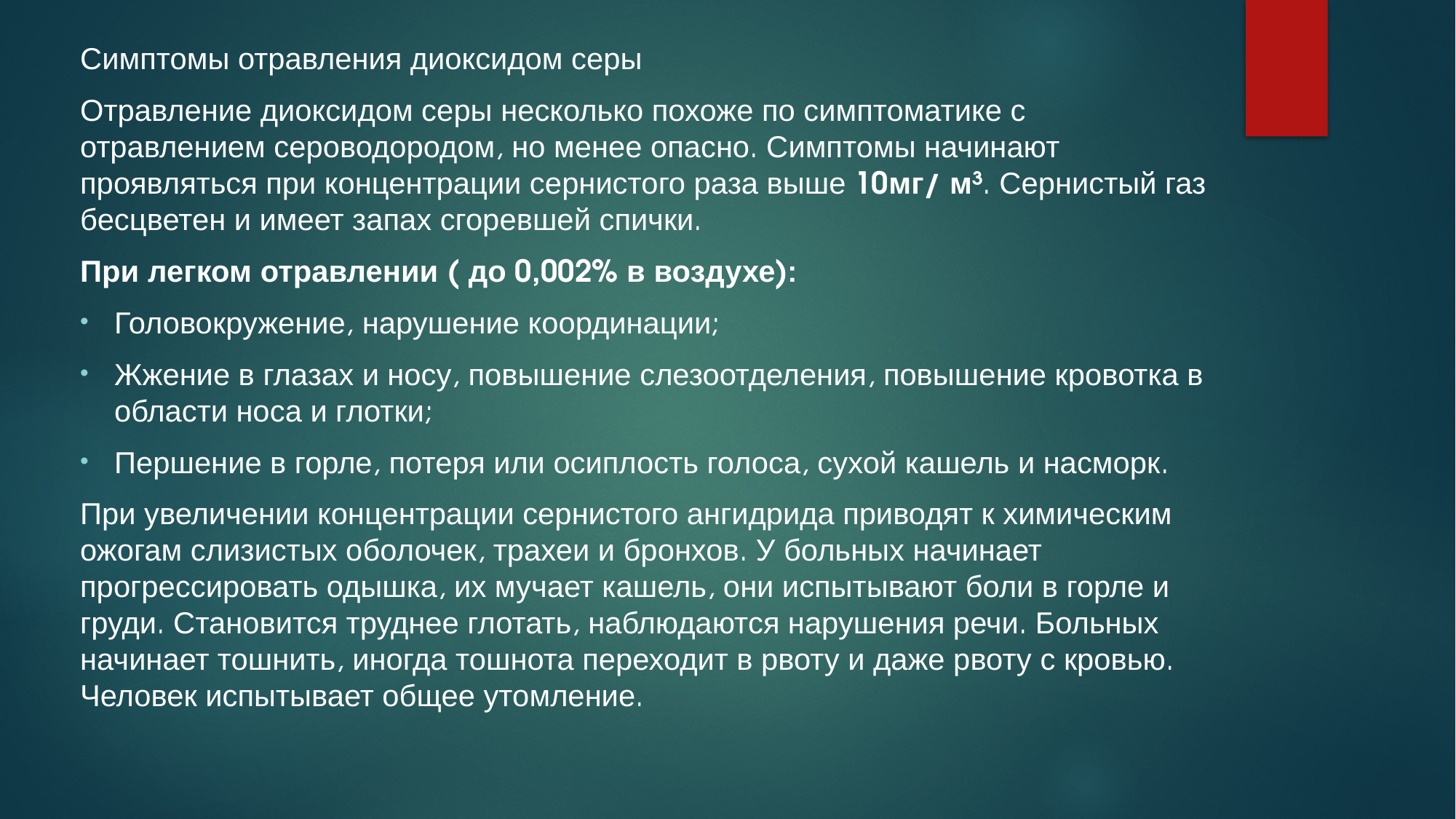

Симптомы отравления диоксидом серы
Отравление диоксидом серы несколько похоже по симптоматике с отравлением сероводородом, но менее опасно. Симптомы начинают проявляться при концентрации сернистого раза выше 10мг/ м³. Сернистый газ бесцветен и имеет запах сгоревшей спички.
При легком отравлении ( до 0,002% в воздухе):
Головокружение, нарушение координации;
Жжение в глазах и носу, повышение слезоотделения, повышение кровотка в области носа и глотки;
Першение в горле, потеря или осиплость голоса, сухой кашель и насморк.
При увеличении концентрации сернистого ангидрида приводят к химическим ожогам слизистых оболочек, трахеи и бронхов. У больных начинает прогрессировать одышка, их мучает кашель, они испытывают боли в горле и груди. Становится труднее глотать, наблюдаются нарушения речи. Больных начинает тошнить, иногда тошнота переходит в рвоту и даже рвоту с кровью. Человек испытывает общее утомление.